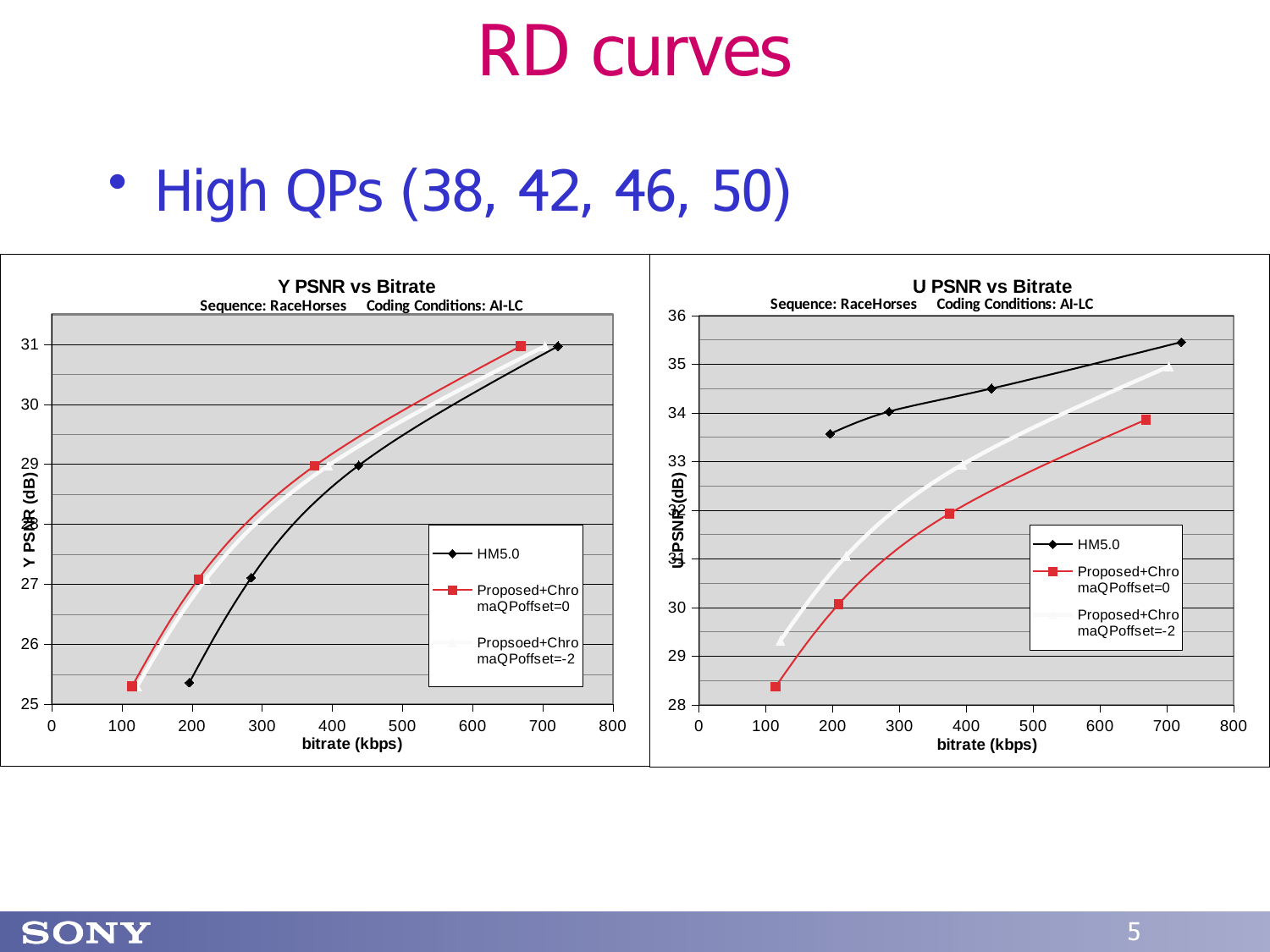

# RD curves
High QPs (38, 42, 46, 50)

### Chart: Y PSNR vs Bitrate

| Category | HM5.0 |  |  |
|---|---|---|---|

### Chart: U PSNR vs Bitrate

| Category | HM5.0 |  |  |
|---|---|---|---|
5